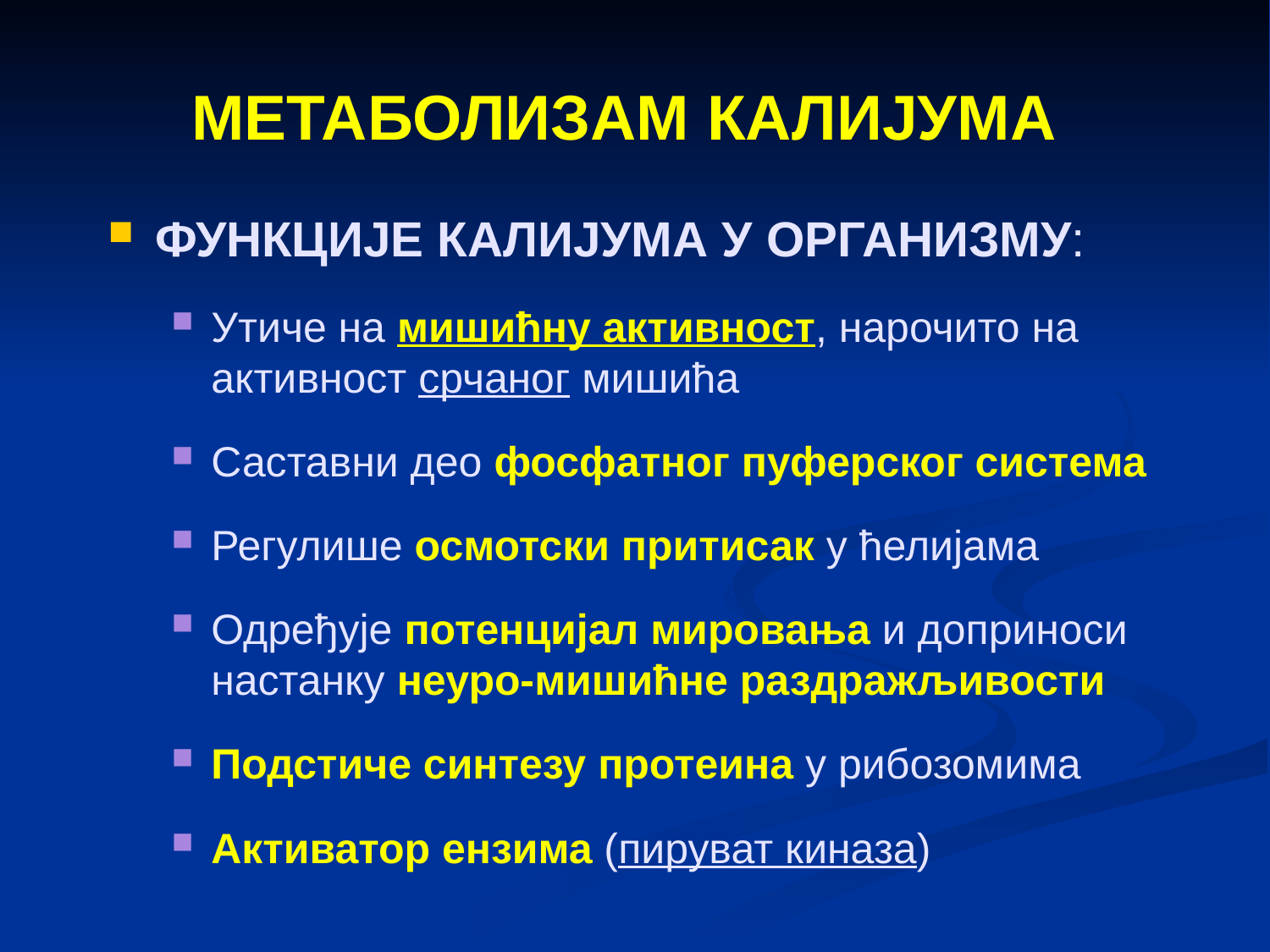

МЕТАБОЛИЗАМ КАЛИЈУМА
ФУНКЦИЈЕ КАЛИЈУМА У ОРГАНИЗМУ:

Утиче на мишићну активност, нарочито на активност срчаног мишића

Саставни део фосфатног пуферског система

Регулише осмотски притисак у ћелијама

Одређује потенцијал мировања и доприноси настанку неуро-мишићне раздражљивости

Подстиче синтезу протеина у рибозомима

Активатор ензима (пируват киназа)